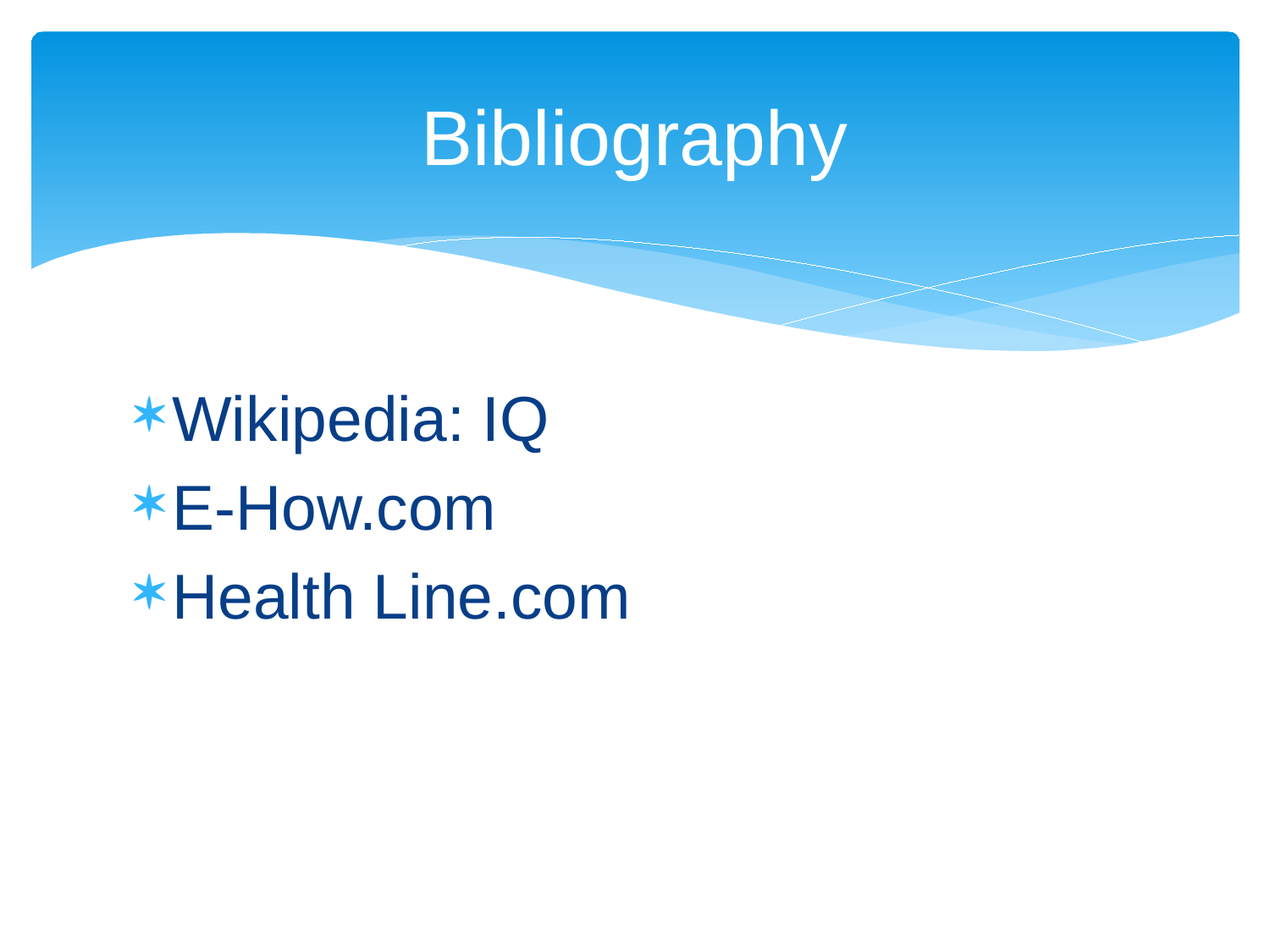

# Bibliography
Wikipedia: IQ
E-How.com
Health Line.com